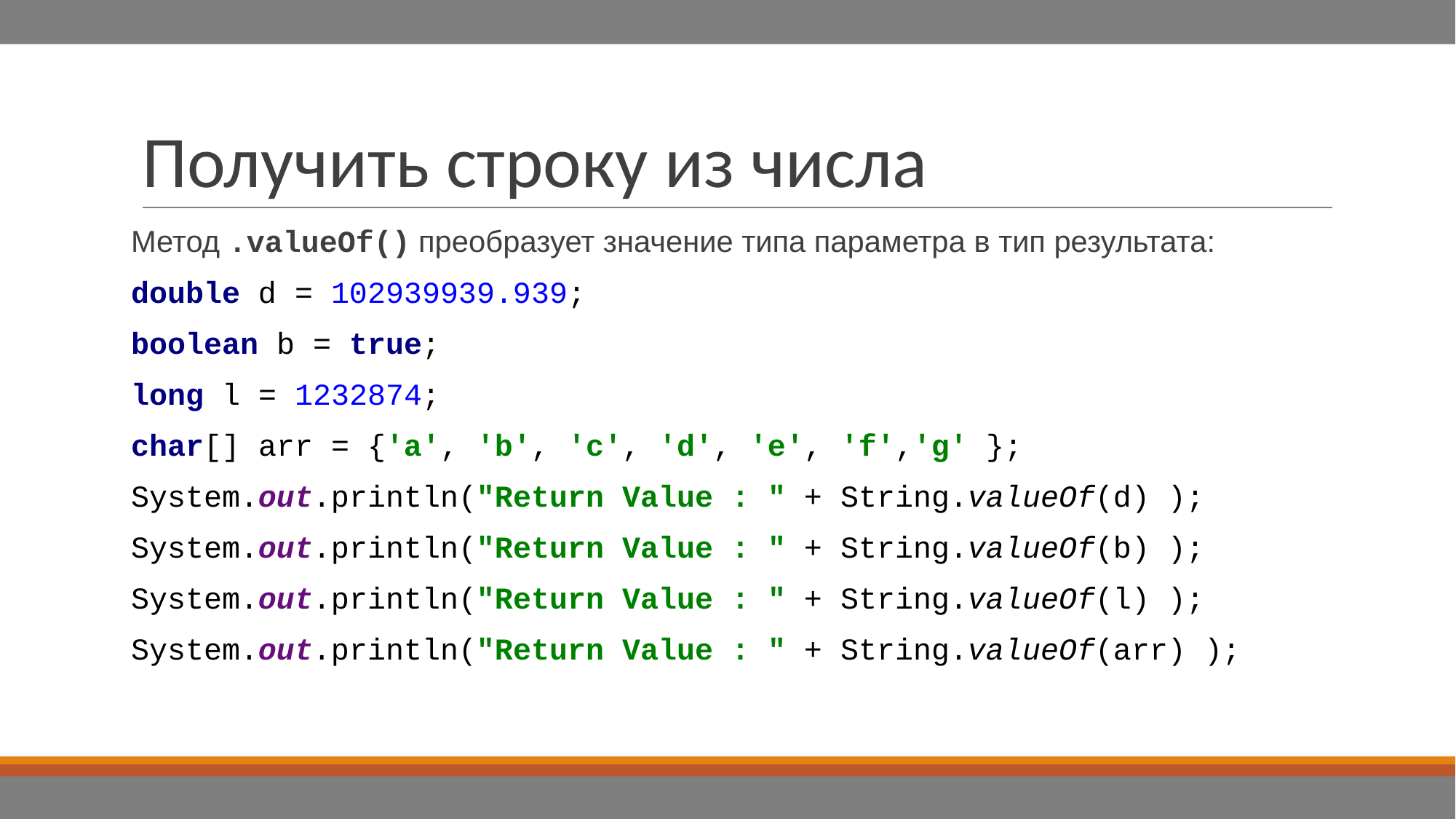

# Получить строку из числа
Метод .valueOf() преобразует значение типа параметра в тип результата:
double d = 102939939.939;
boolean b = true;
long l = 1232874;
char[] arr = {'a', 'b', 'c', 'd', 'e', 'f','g' };
System.out.println("Return Value : " + String.valueOf(d) );
System.out.println("Return Value : " + String.valueOf(b) );
System.out.println("Return Value : " + String.valueOf(l) );
System.out.println("Return Value : " + String.valueOf(arr) );